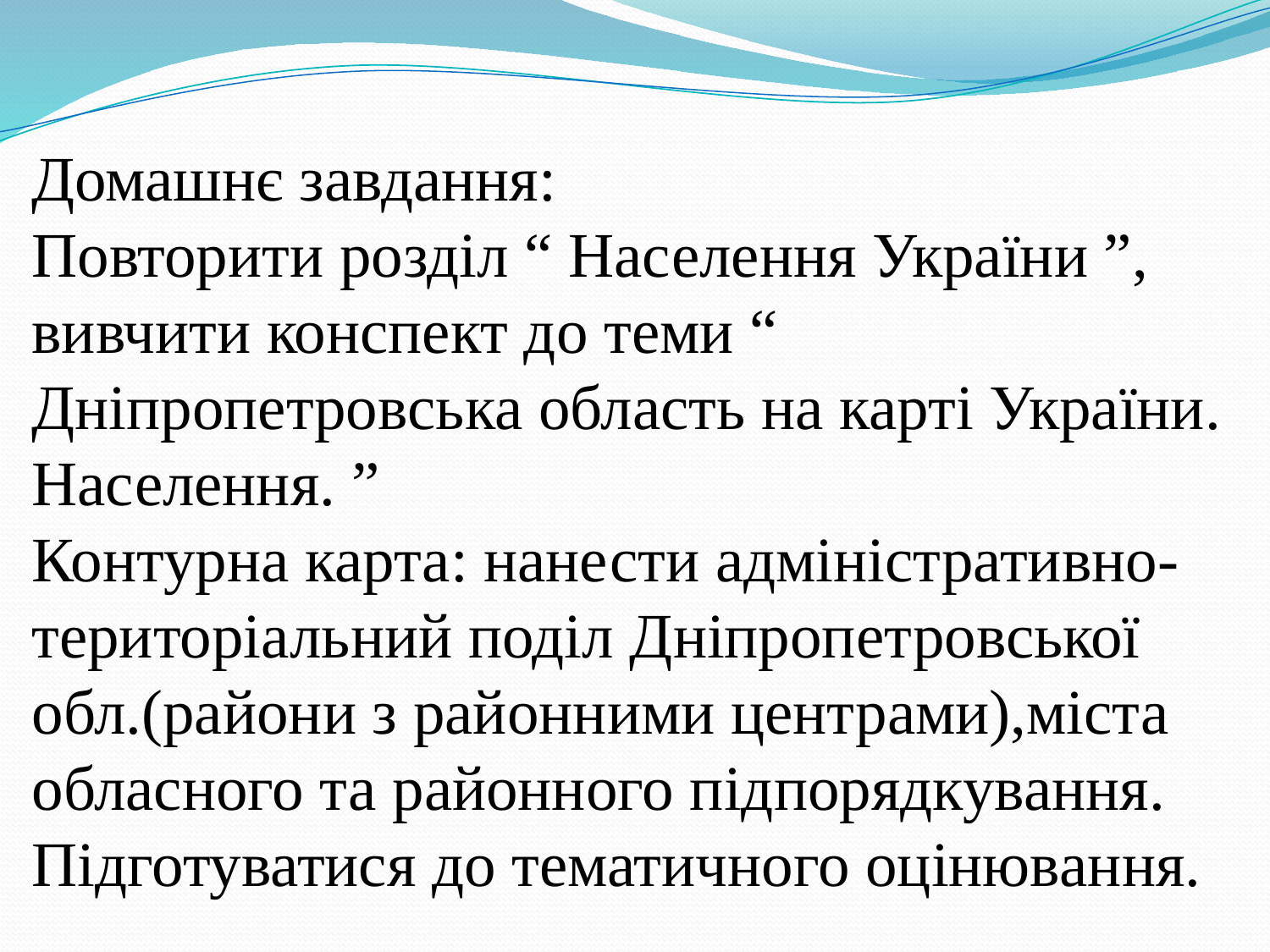

# Домашнє завдання: Повторити розділ “ Населення України ”, вивчити конспект до теми “ Дніпропетровська область на карті України. Населення. ” Контурна карта: нанести адміністративно-територіальний поділ Дніпропетровської обл.(райони з районними центрами),міста обласного та районного підпорядкування. Підготуватися до тематичного оцінювання.